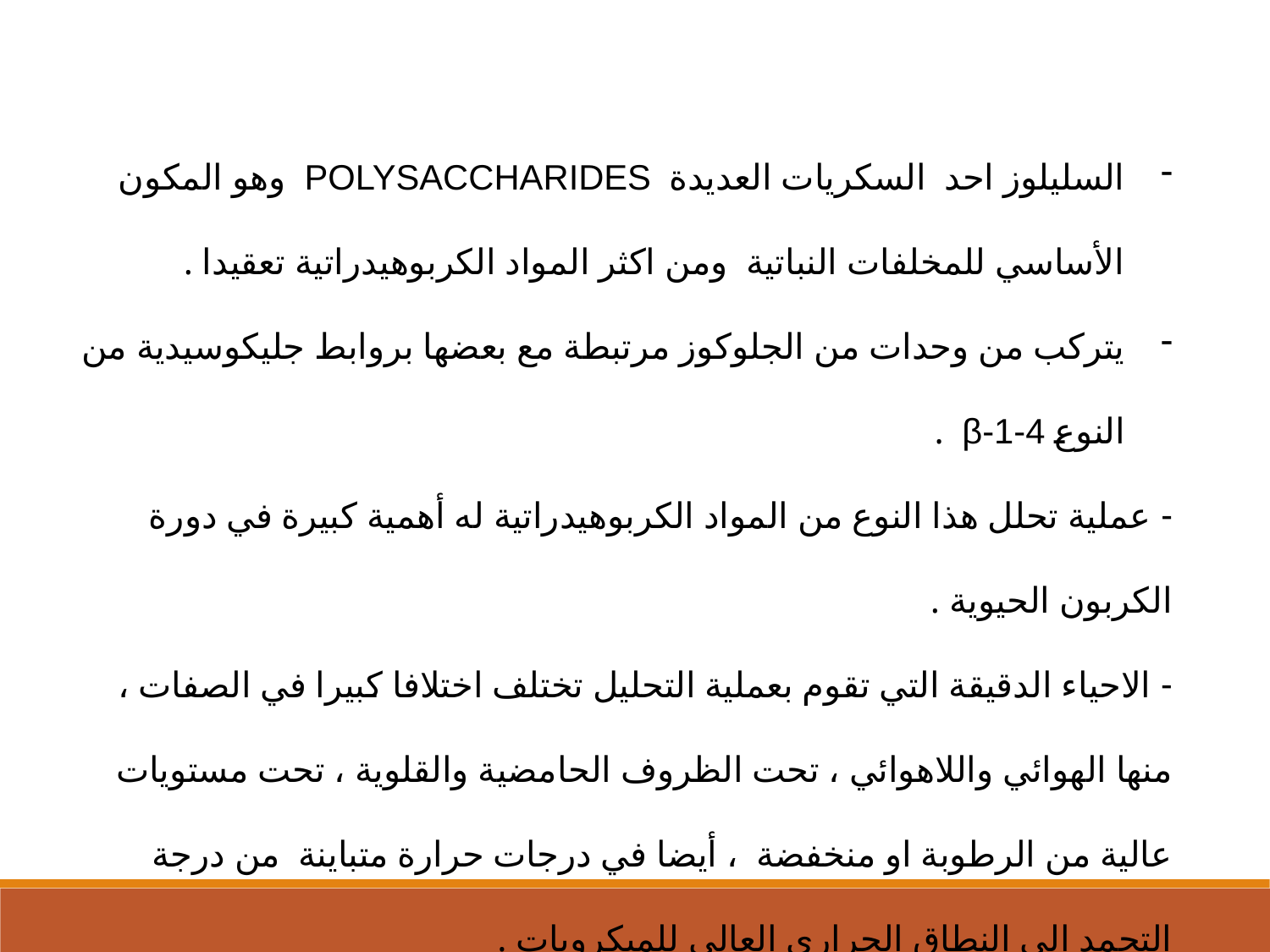

السليلوز احد  السكريات العديدة  POLYSACCHARIDES  وهو المكون الأساسي للمخلفات النباتية  ومن اكثر المواد الكربوهيدراتية تعقيدا .
يتركب من وحدات من الجلوكوز مرتبطة مع بعضها بروابط جليكوسيدية من  النوع β-1-4  .
- عملية تحلل هذا النوع من المواد الكربوهيدراتية له أهمية كبيرة في دورة الكربون الحيوية .
- الاحياء الدقيقة التي تقوم بعملية التحليل تختلف اختلافا كبيرا في الصفات ، منها الهوائي واللاهوائي ، تحت الظروف الحامضية والقلوية ، تحت مستويات عالية من الرطوبة او منخفضة  ، أيضا في درجات حرارة متباينة  من درجة التجمد الى النطاق الحراري العالي للميكروبات .